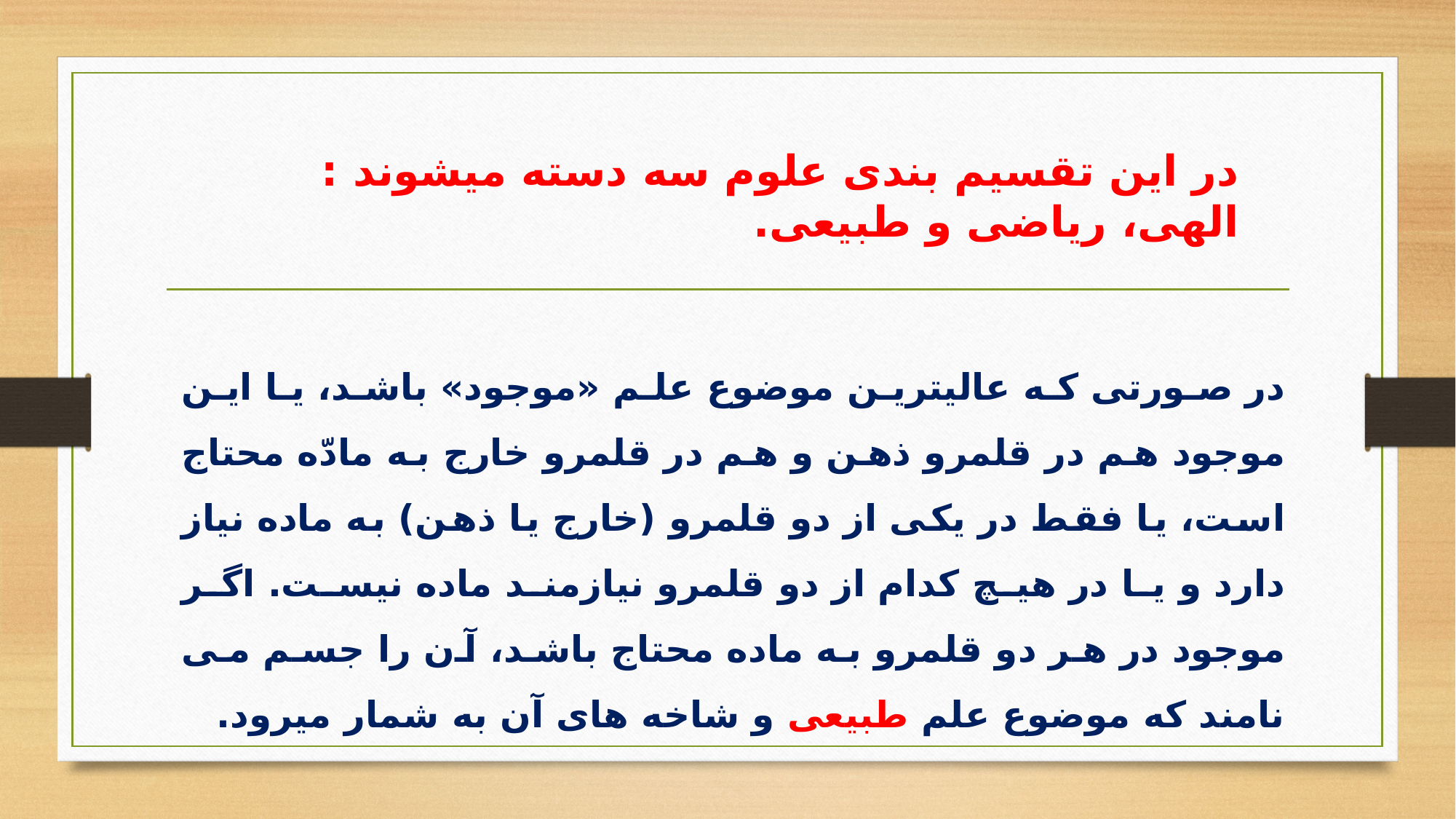

در این تقسیم بندی علوم سه دسته می­شوند : الهی، ریاضی و طبیعی.

در صورتی که عالی­ترین موضوع علم «موجود» باشد، یا این موجود هم در قلمرو ذهن و هم در قلمرو خارج به مادّه محتاج است، یا فقط در یکی از دو قلمرو (خارج یا ذهن) به ماده نیاز دارد و یا در هیچ کدام از دو قلمرو نیازمند ماده نیست. اگر موجود در هر دو قلمرو به ماده محتاج باشد، آن را جسم می­ نامند که موضوع علم طبیعی و شاخه­ های آن به شمار می­رود.